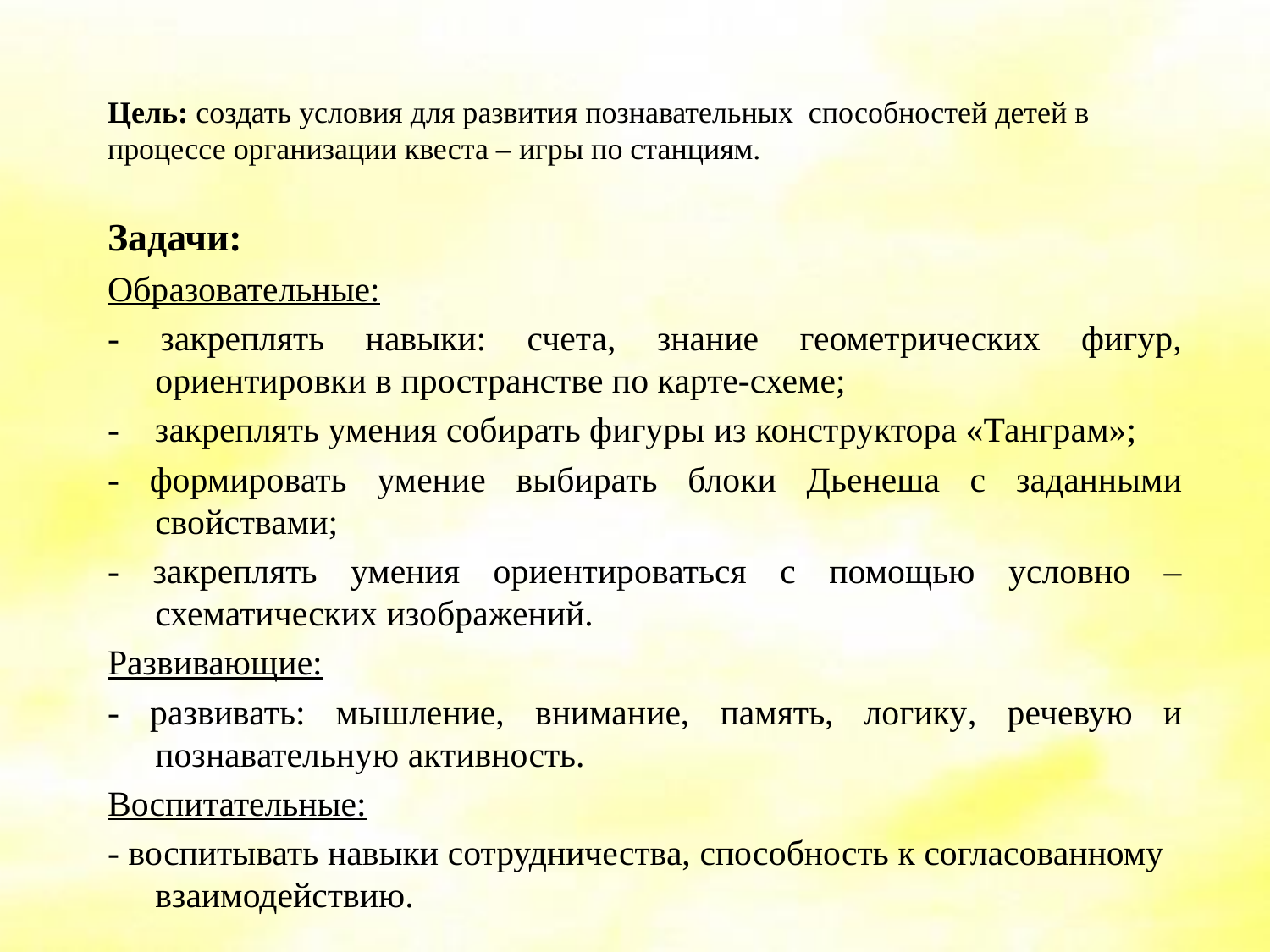

# Цель: создать условия для развития познавательных  способностей детей в процессе организации квеста – игры по станциям.
Задачи:
Образовательные:
- закреплять навыки: счета, знание геометрических фигур, ориентировки в пространстве по карте-схеме;
-    закреплять умения собирать фигуры из конструктора «Танграм»;
- формировать умение выбирать блоки Дьенеша с заданными свойствами;
- закреплять умения ориентироваться с помощью условно – схематических изображений.
Развивающие:
- развивать: мышление, внимание, память, логику, речевую и познавательную активность.
Воспитательные:
- воспитывать навыки сотрудничества, способность к согласованному   взаимодействию.